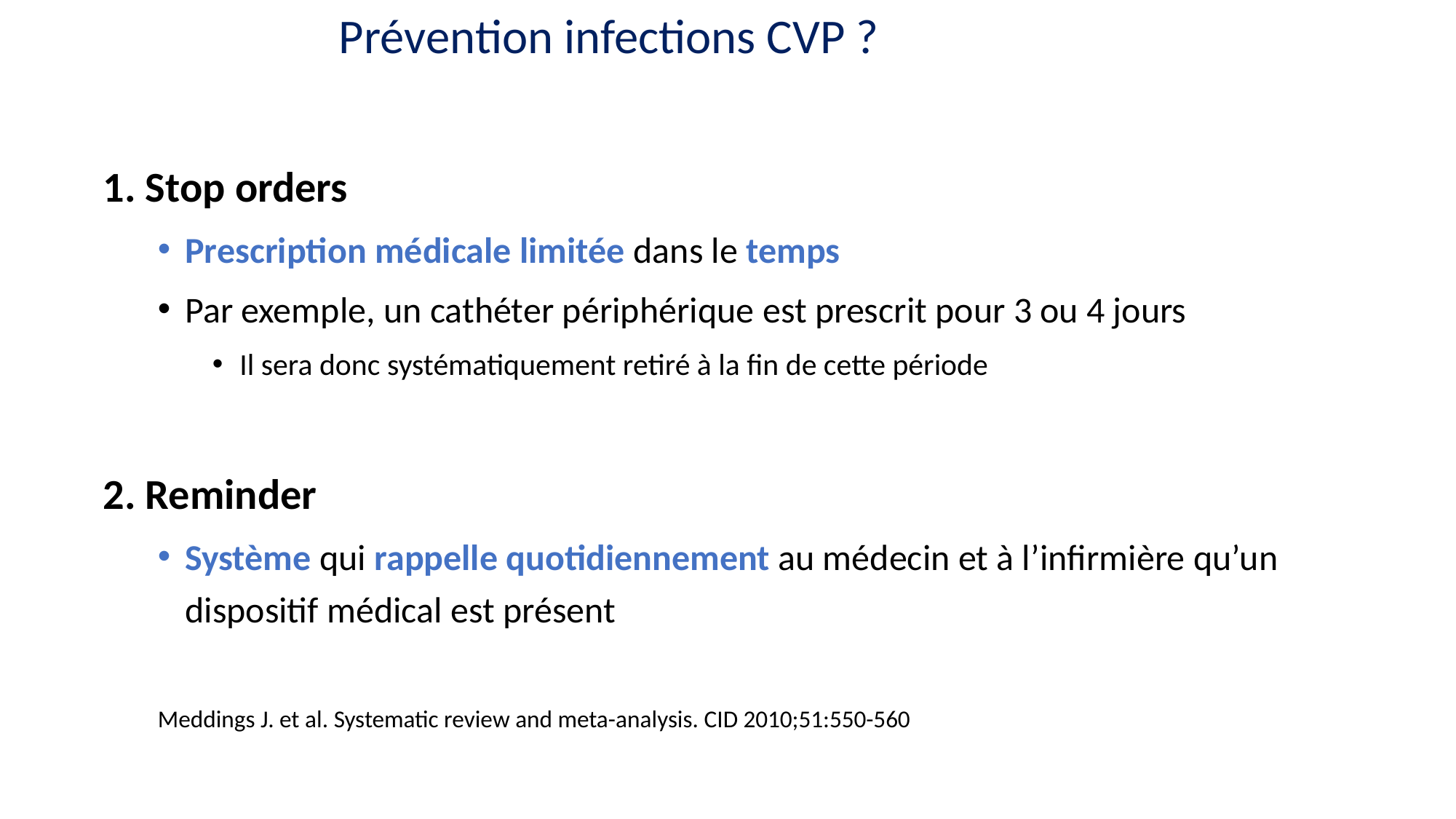

Prévention infections CVP ?
1. Stop orders
Prescription médicale limitée dans le temps
Par exemple, un cathéter périphérique est prescrit pour 3 ou 4 jours
Il sera donc systématiquement retiré à la fin de cette période

2. Reminder
Système qui rappelle quotidiennement au médecin et à l’infirmière qu’un dispositif médical est présent

Meddings J. et al. Systematic review and meta-analysis. CID 2010;51:550-560